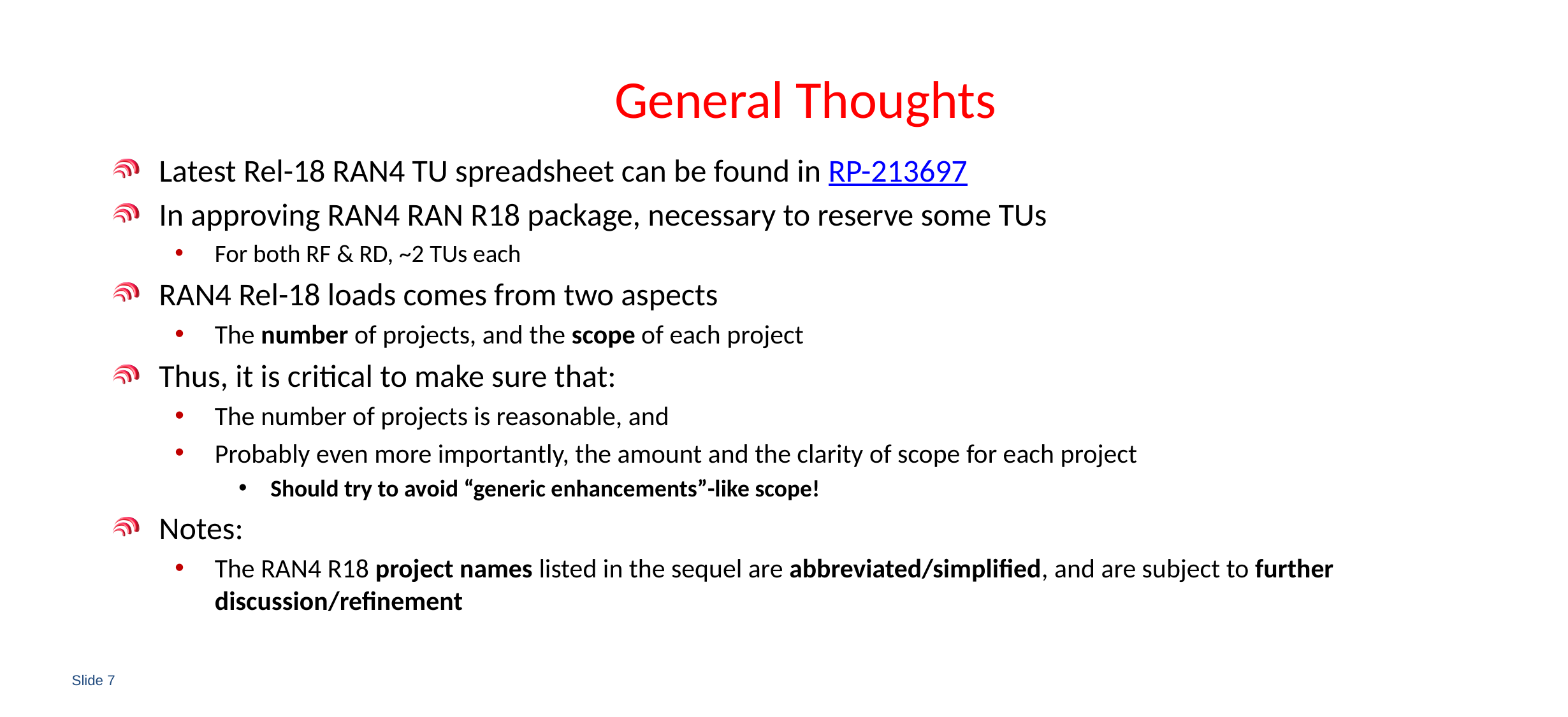

# General Thoughts
Latest Rel-18 RAN4 TU spreadsheet can be found in RP-213697
In approving RAN4 RAN R18 package, necessary to reserve some TUs
For both RF & RD, ~2 TUs each
RAN4 Rel-18 loads comes from two aspects
The number of projects, and the scope of each project
Thus, it is critical to make sure that:
The number of projects is reasonable, and
Probably even more importantly, the amount and the clarity of scope for each project
Should try to avoid “generic enhancements”-like scope!
Notes:
The RAN4 R18 project names listed in the sequel are abbreviated/simplified, and are subject to further discussion/refinement